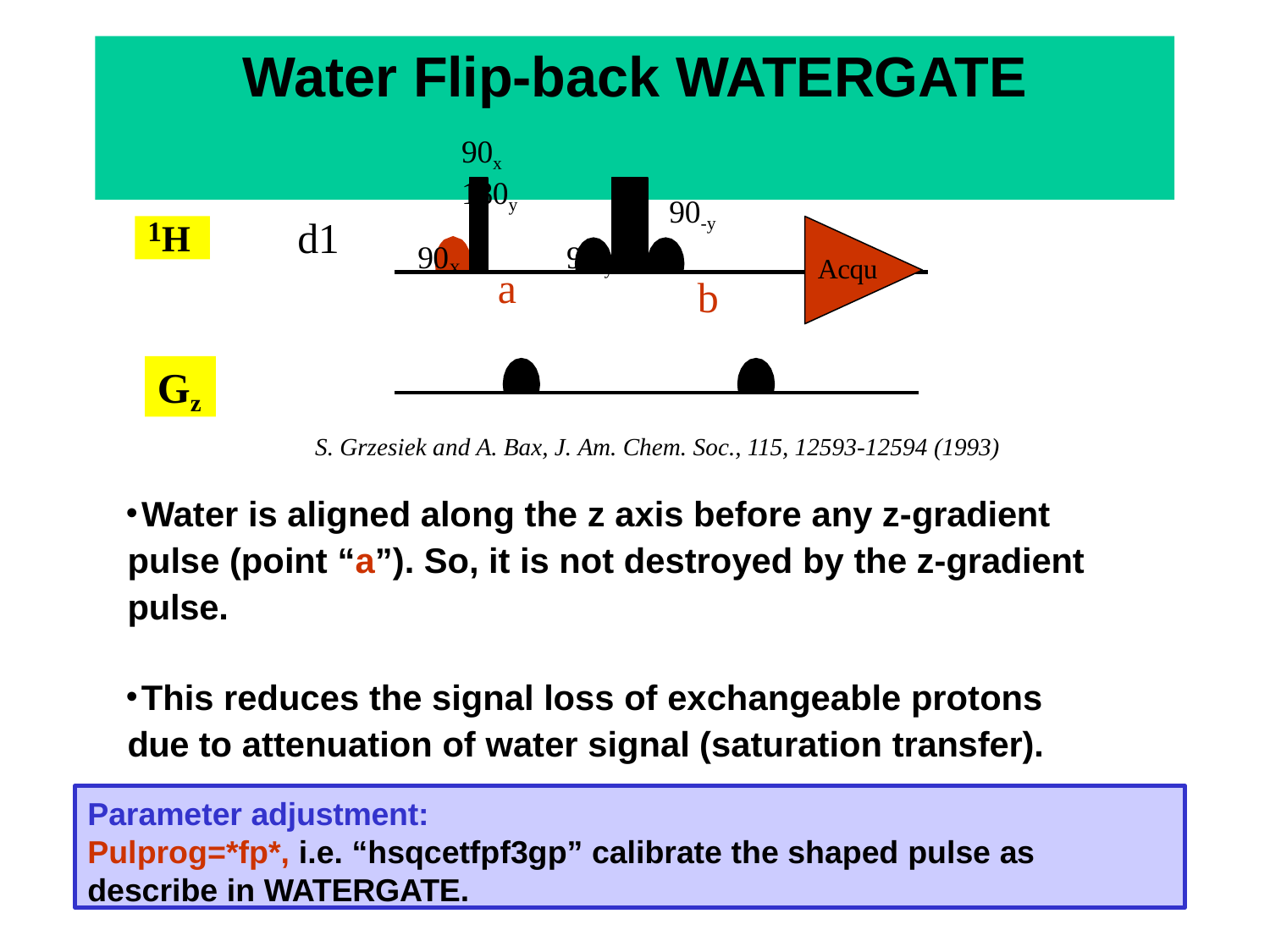

# Water Flip-back WATERGATE
90x	180y
90X	90-y

90-y
d1

1H
Acqu
a
b
Gz

S. Grzesiek and A. Bax, J. Am. Chem. Soc., 115, 12593-12594 (1993)
	Water is aligned along the z axis before any z-gradient pulse (point “a”). So, it is not destroyed by the z-gradient pulse.

	This reduces the signal loss of exchangeable protons due to attenuation of water signal (saturation transfer).
Parameter adjustment:
Pulprog=*fp*, i.e. “hsqcetfpf3gp” calibrate the shaped pulse as describe in WATERGATE.